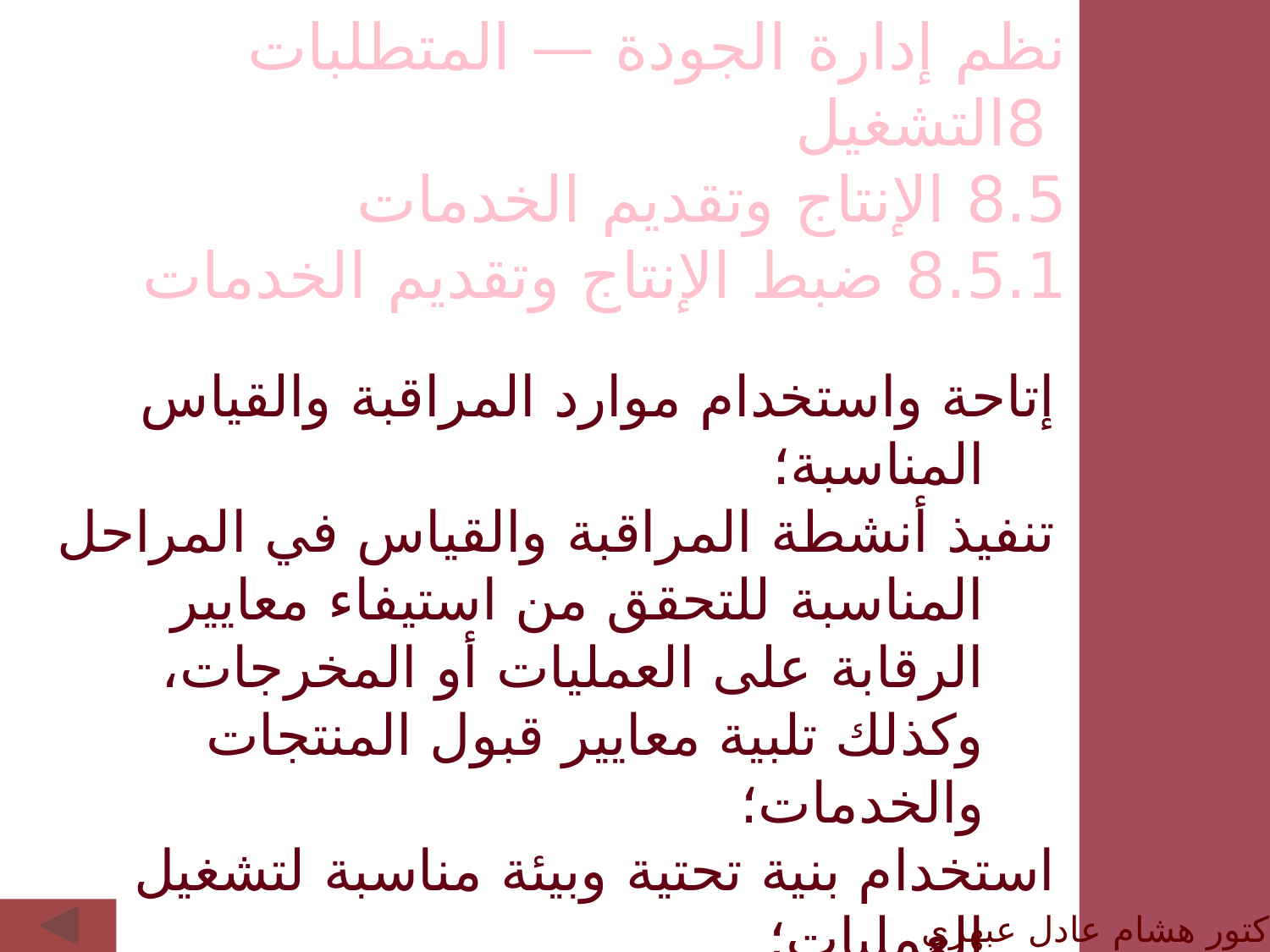

نظم إدارة الجودة — المتطلبات
 8التشغيل
8.5 الإنتاج وتقديم الخدمات
8.5.1 ضبط الإنتاج وتقديم الخدمات

إتاحة واستخدام موارد المراقبة والقياس المناسبة؛
تنفيذ أنشطة المراقبة والقياس في المراحل المناسبة للتحقق من استيفاء معايير الرقابة على العمليات أو المخرجات، وكذلك تلبية معايير قبول المنتجات والخدمات؛
استخدام بنية تحتية وبيئة مناسبة لتشغيل العمليات؛
تعيين أشخاص أكفاء، بما في ذلك أي مؤهلات مطلوبة؛

الدكتور هشام عادل عبهري